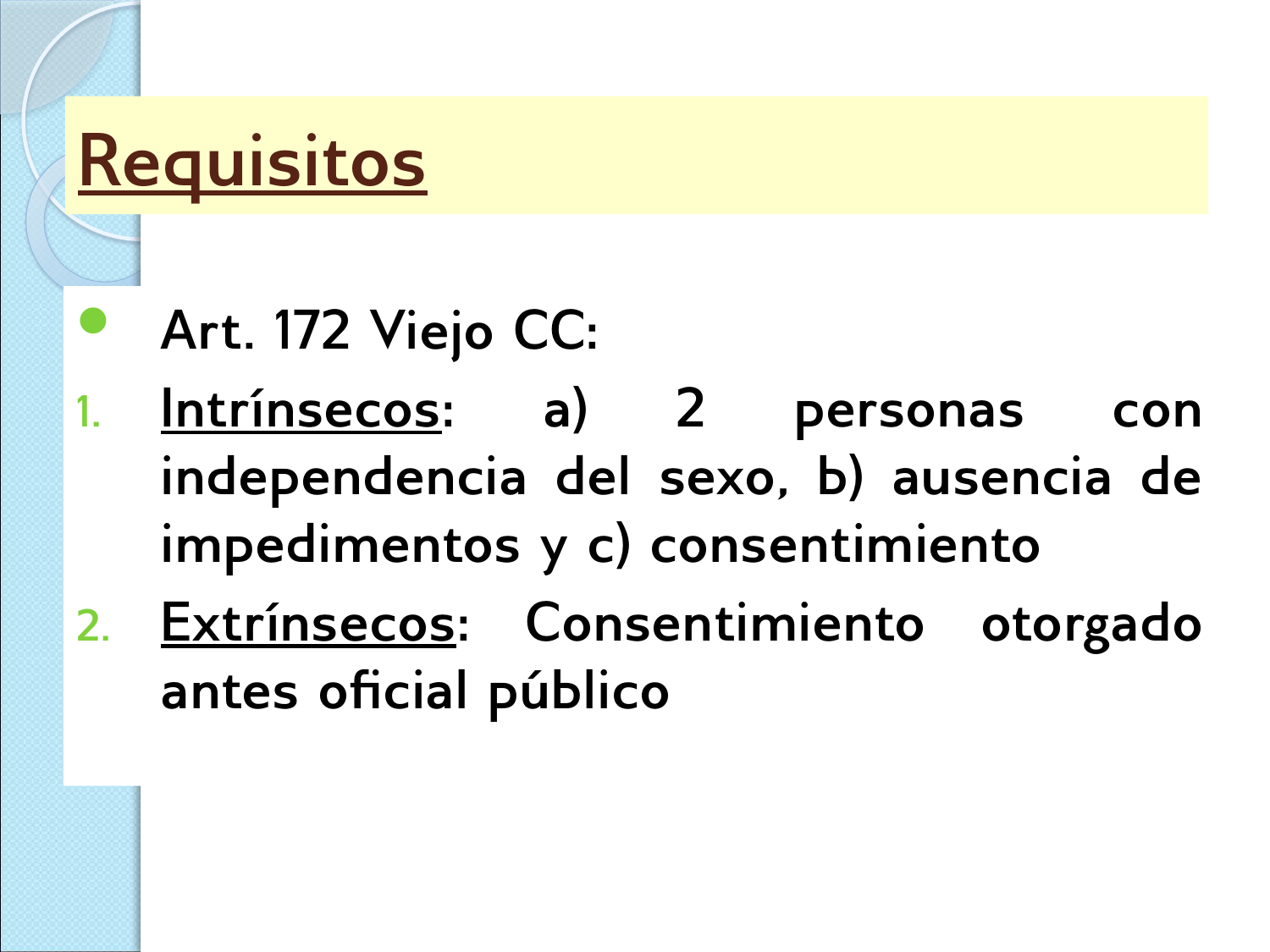

# Requisitos
Art. 172 Viejo CC:
Intrínsecos: a) 2 personas con independencia del sexo, b) ausencia de impedimentos y c) consentimiento
Extrínsecos: Consentimiento otorgado antes oficial público